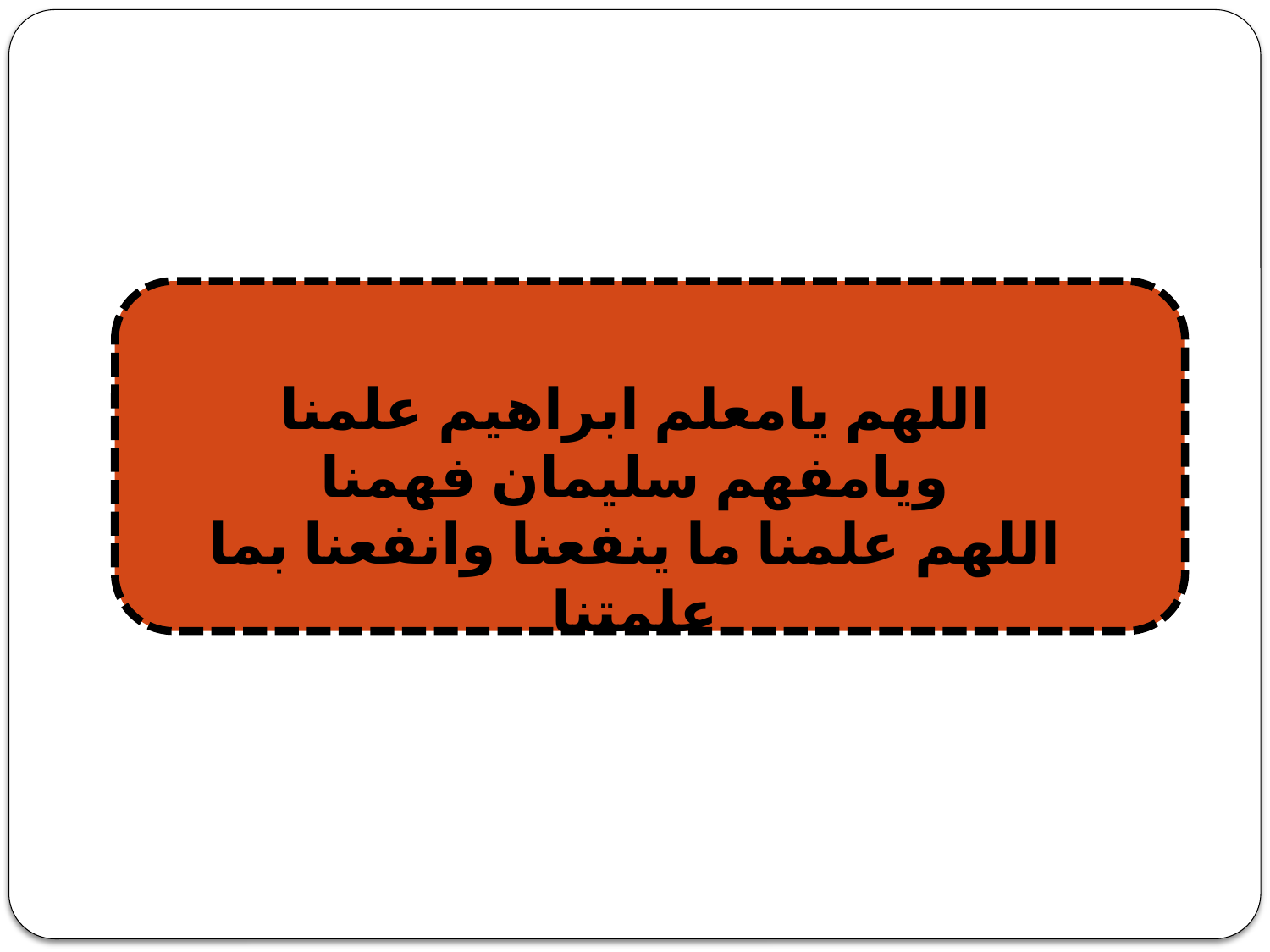

اللهم يامعلم ابراهيم علمنا ويامفهم سليمان فهمنا
اللهم علمنا ما ينفعنا وانفعنا بما علمتنا